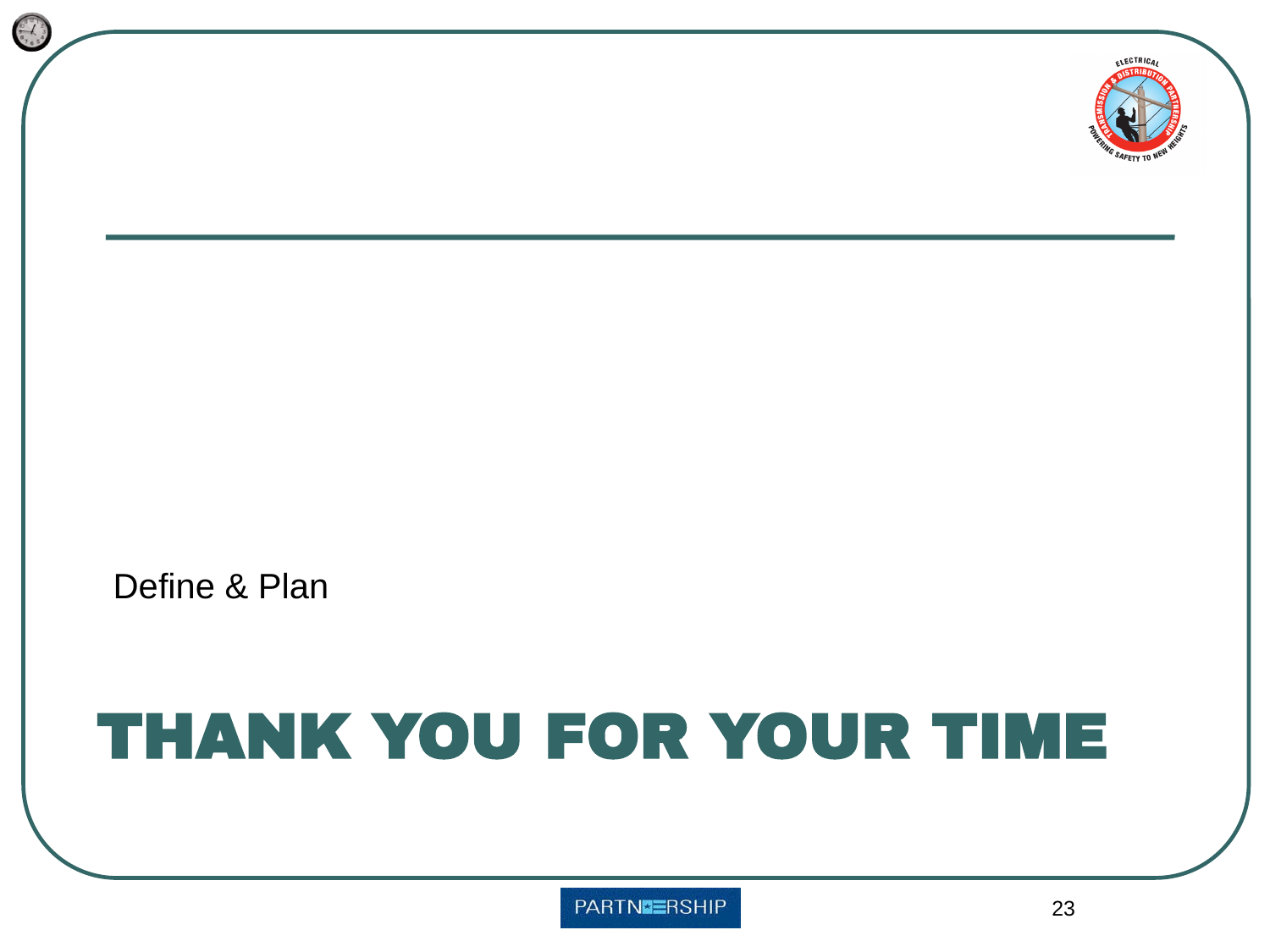

Define & Plan
# Thank you for your time
23